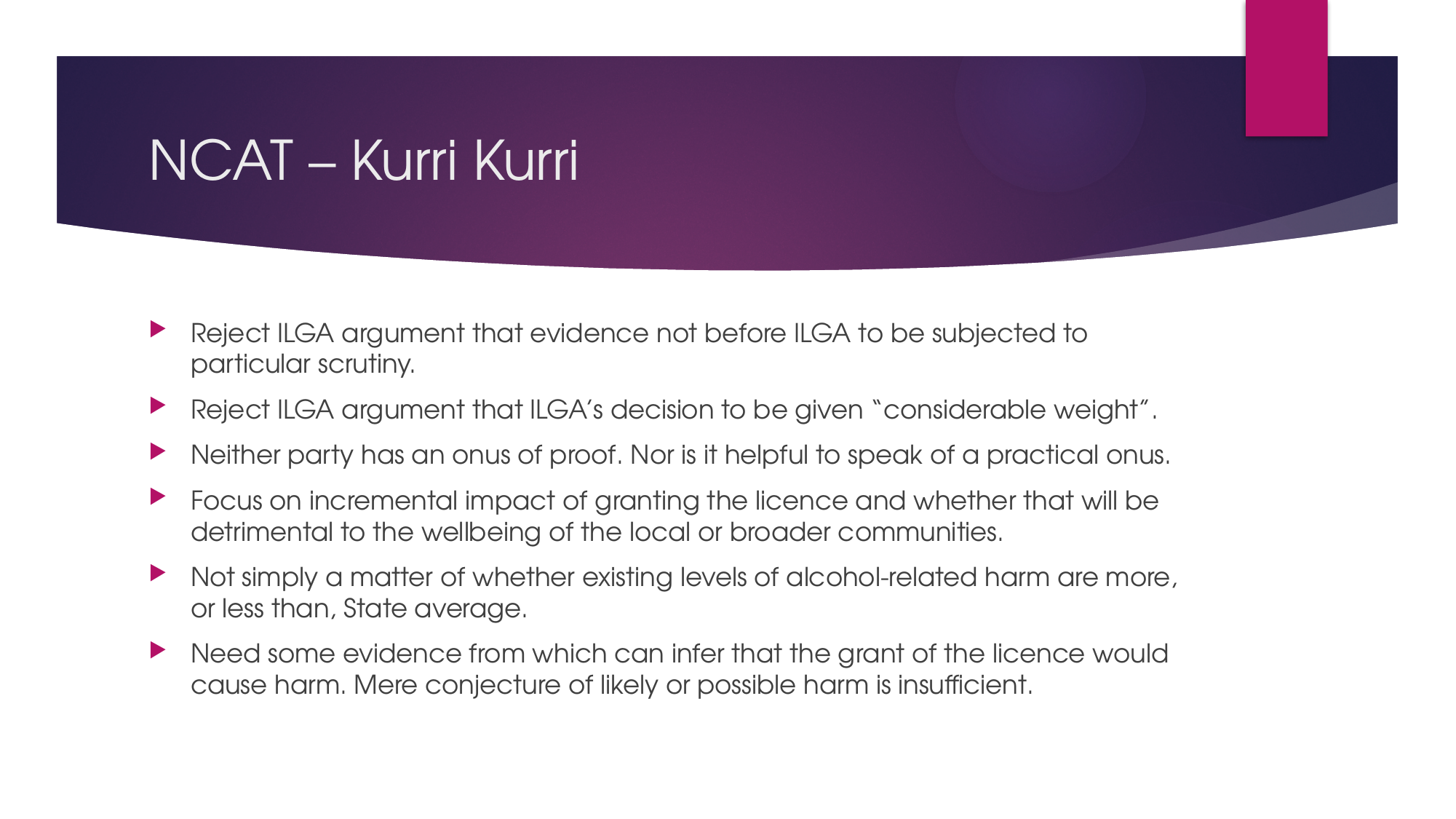

# NCAT – Kurri Kurri
Reject ILGA argument that evidence not before ILGA to be subjected to particular scrutiny.
Reject ILGA argument that ILGA’s decision to be given “considerable weight”.
Neither party has an onus of proof. Nor is it helpful to speak of a practical onus.
Focus on incremental impact of granting the licence and whether that will be detrimental to the wellbeing of the local or broader communities.
Not simply a matter of whether existing levels of alcohol-related harm are more, or less than, State average.
Need some evidence from which can infer that the grant of the licence would cause harm. Mere conjecture of likely or possible harm is insufficient.